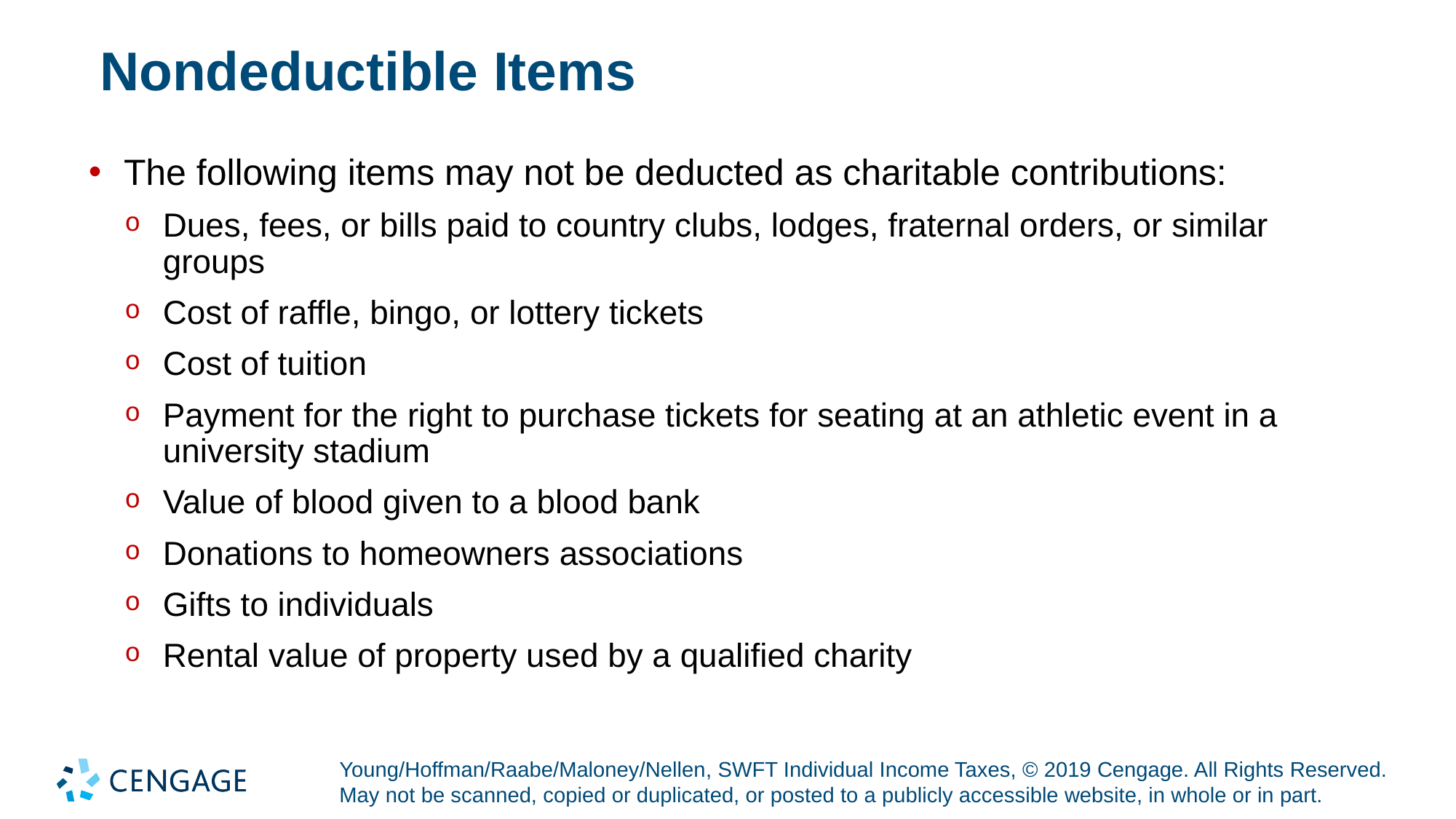

# Nondeductible Items
The following items may not be deducted as charitable contributions:
Dues, fees, or bills paid to country clubs, lodges, fraternal orders, or similar groups
Cost of raffle, bingo, or lottery tickets
Cost of tuition
Payment for the right to purchase tickets for seating at an athletic event in a university stadium
Value of blood given to a blood bank
Donations to homeowners associations
Gifts to individuals
Rental value of property used by a qualified charity